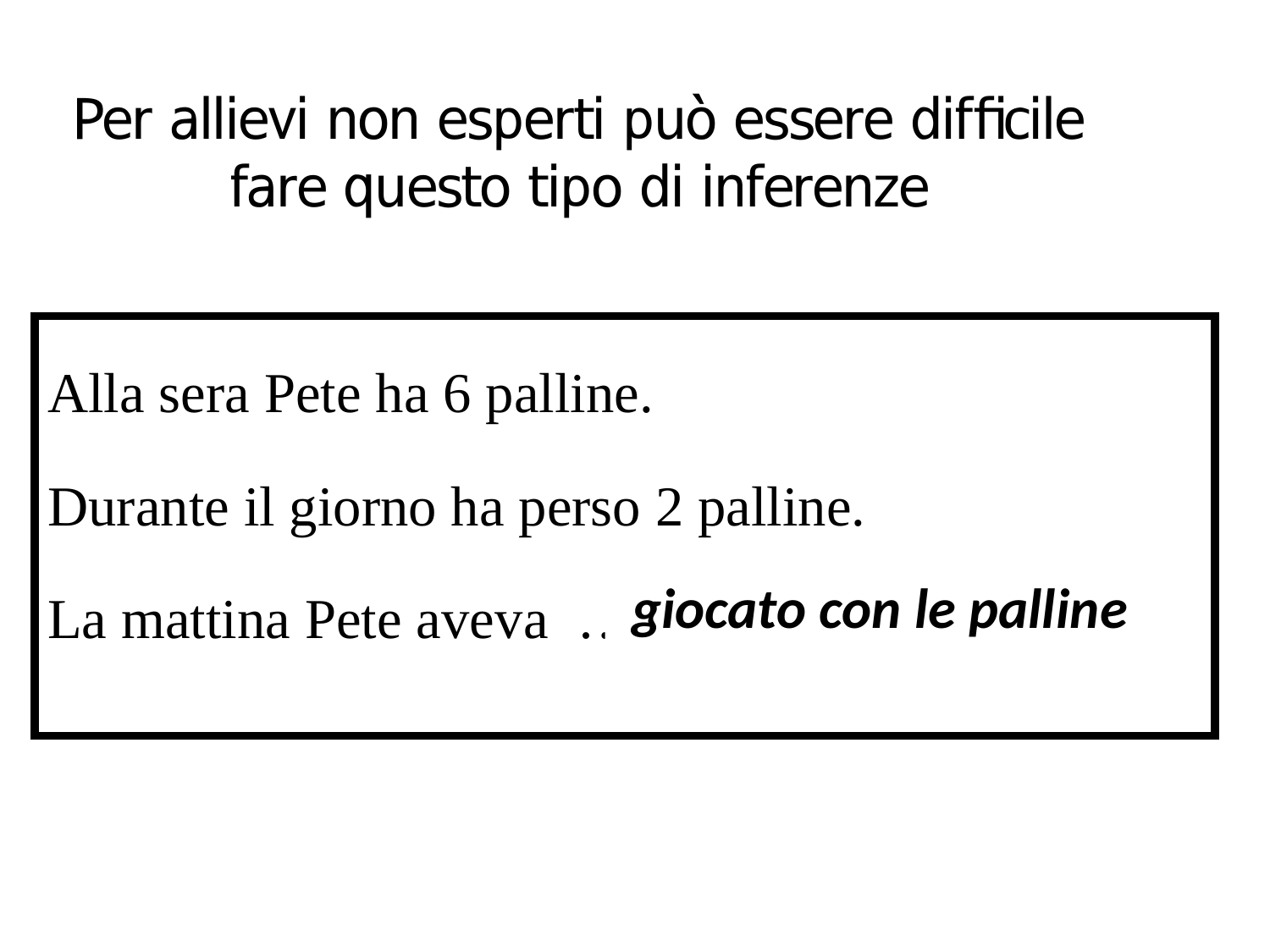

Per allievi non esperti può essere difficile fare questo tipo di inferenze
Alla sera Pete ha 6 palline.
Durante il giorno ha perso 2 palline.
La mattina Pete aveva  ………………………
giocato con le palline